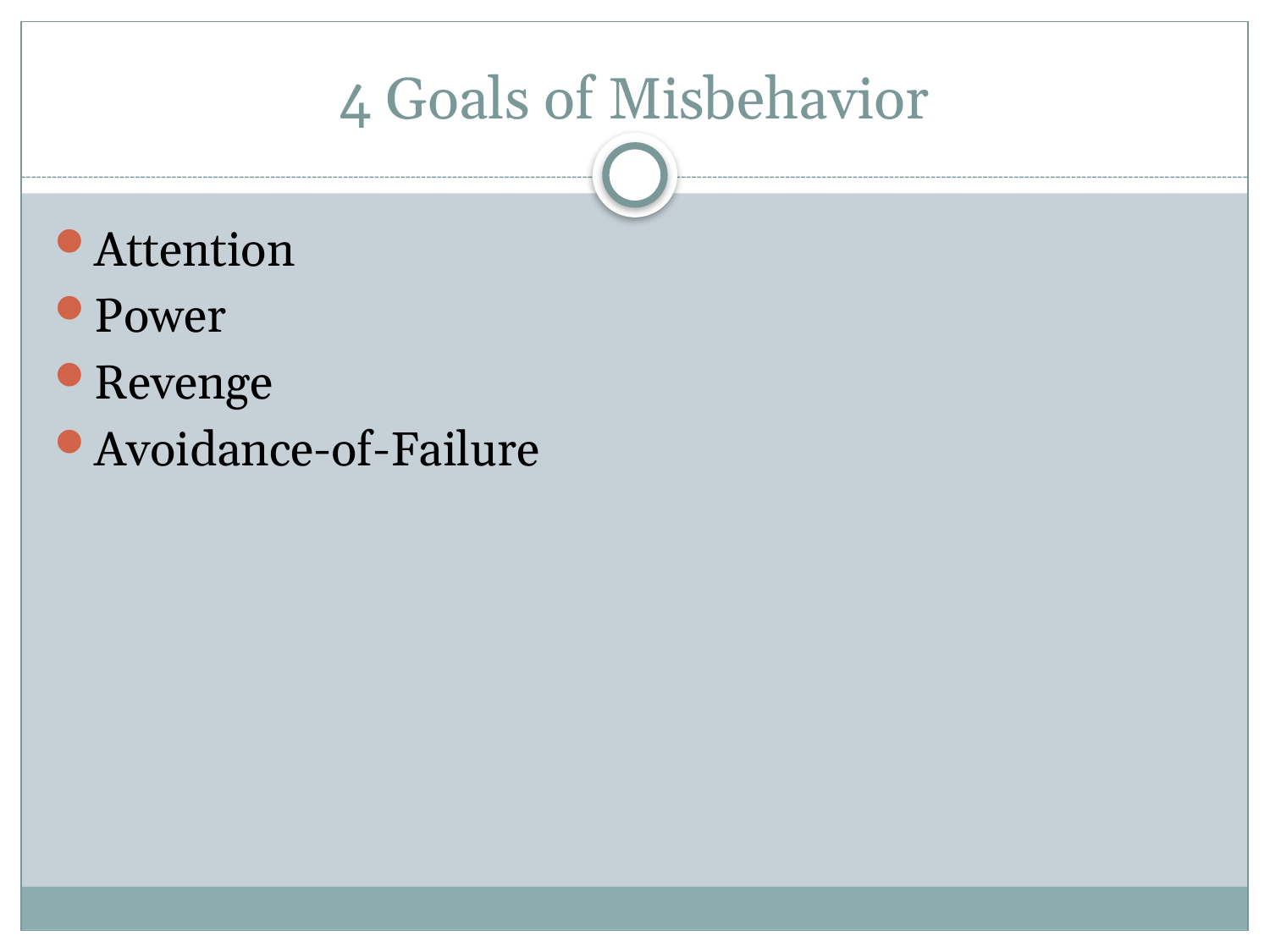

# 4 Goals of Misbehavior
Attention
Power
Revenge
Avoidance-of-Failure